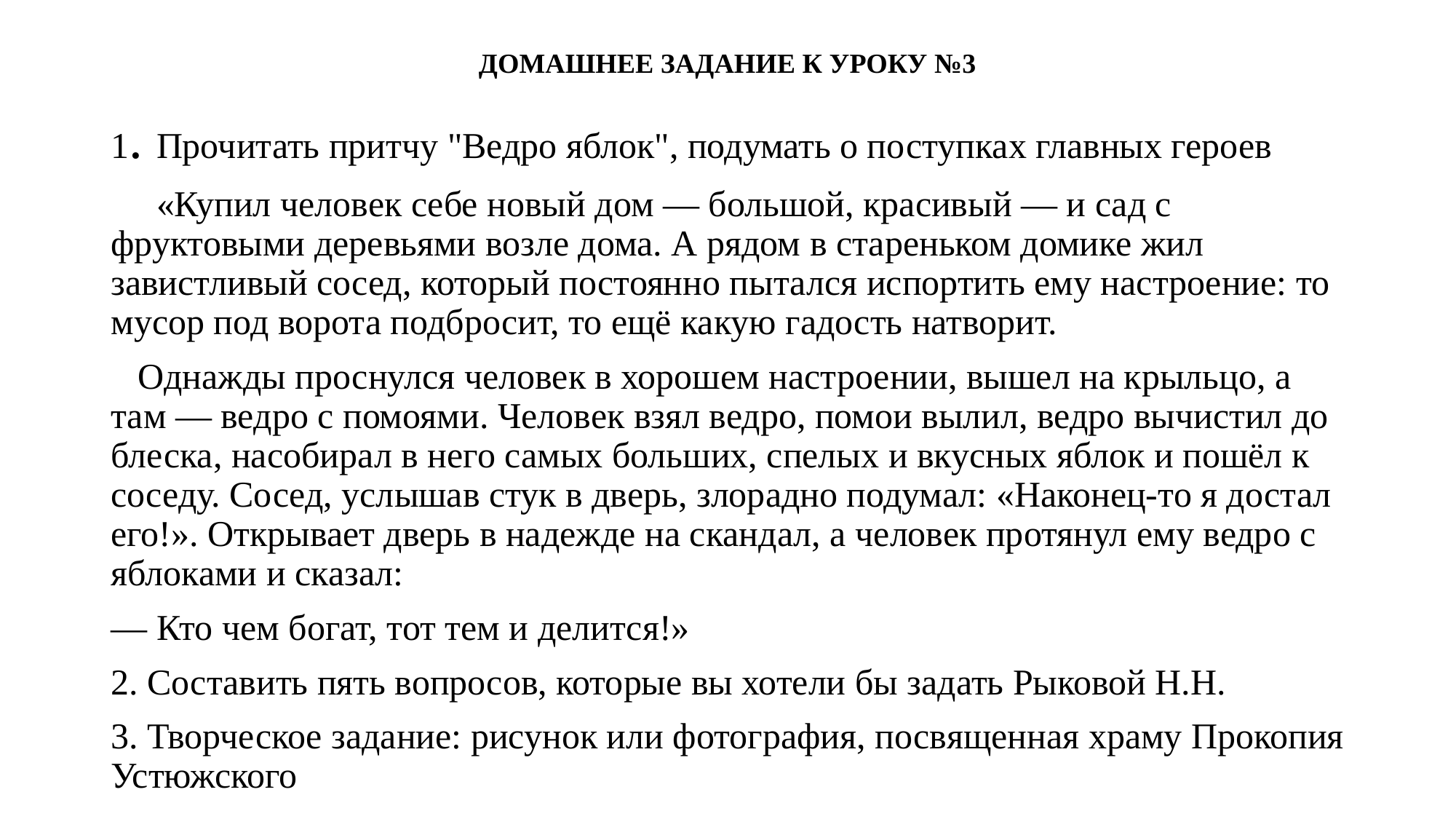

# ДОМАШНЕЕ ЗАДАНИЕ К УРОКУ №3
1. Прочитать притчу "Ведро яблок", подумать о поступках главных героев
     «Купил человек себе новый дом — большой, красивый — и сад с фруктовыми деревьями возле дома. А рядом в стареньком домике жил завистливый сосед, который постоянно пытался испортить ему настроение: то мусор под ворота подбросит, то ещё какую гадость натворит.
   Однажды проснулся человек в хорошем настроении, вышел на крыльцо, а там — ведро с помоями. Человек взял ведро, помои вылил, ведро вычистил до блеска, насобирал в него самых больших, спелых и вкусных яблок и пошёл к соседу. Сосед, услышав стук в дверь, злорадно подумал: «Наконец-то я достал его!». Открывает дверь в надежде на скандал, а человек протянул ему ведро с яблоками и сказал:
— Кто чем богат, тот тем и делится!»
2. Составить пять вопросов, которые вы хотели бы задать Рыковой Н.Н.
3. Творческое задание: рисунок или фотография, посвященная храму Прокопия Устюжского